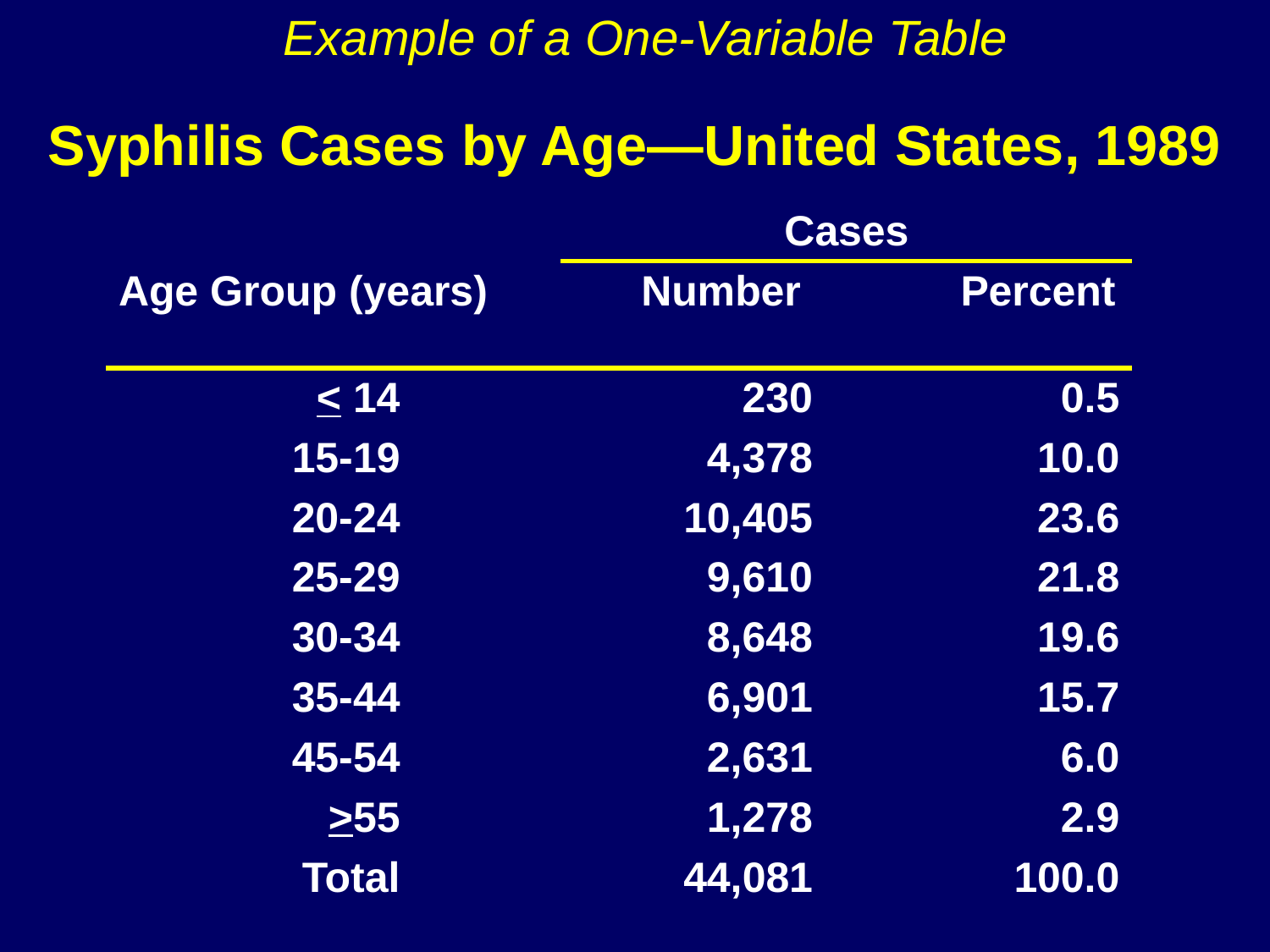

Example of a One-Variable Table
# Syphilis Cases by Age—United States, 1989
|  |  |  | Cases |  |
| --- | --- | --- | --- | --- |
| Age Group (years) |  |  | Number | Percent |
| < 14 |  |  | 230 | 0.5 |
| 15-19 |  |  | 4,378 | 10.0 |
| 20-24 |  |  | 10,405 | 23.6 |
| 25-29 |  |  | 9,610 | 21.8 |
| 30-34 |  |  | 8,648 | 19.6 |
| 35-44 |  |  | 6,901 | 15.7 |
| 45-54 |  |  | 2,631 | 6.0 |
| >55 |  |  | 1,278 | 2.9 |
| Total |  |  | 44,081 | 100.0 |